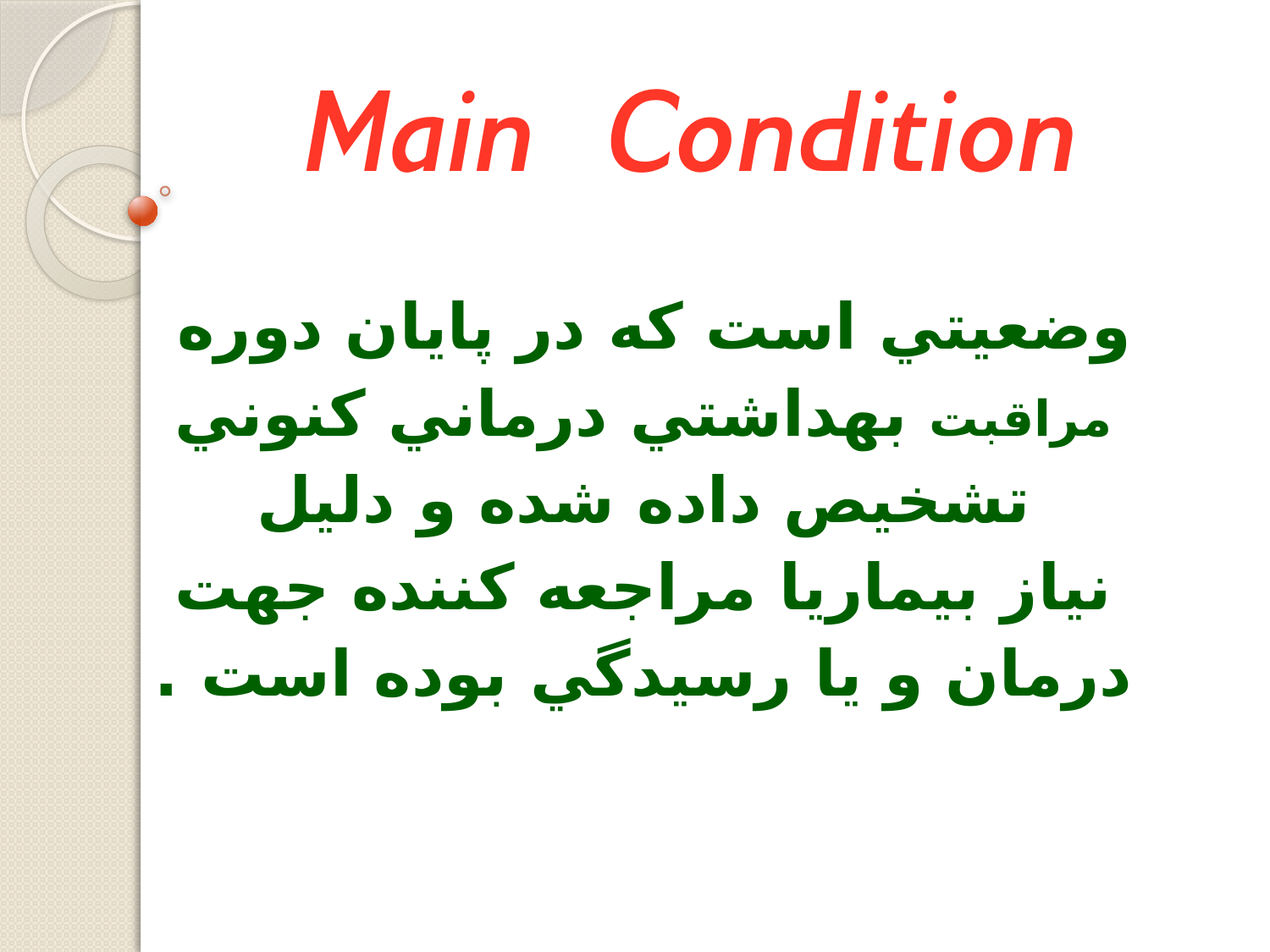

# Main  Condition
وضعيتي است كه در پايان دوره
مراقبت بهداشتي درماني كنوني
 تشخيص داده شده و دليل
 نياز بيماريا مراجعه كننده جهت
درمان و يا رسيدگي بوده است .